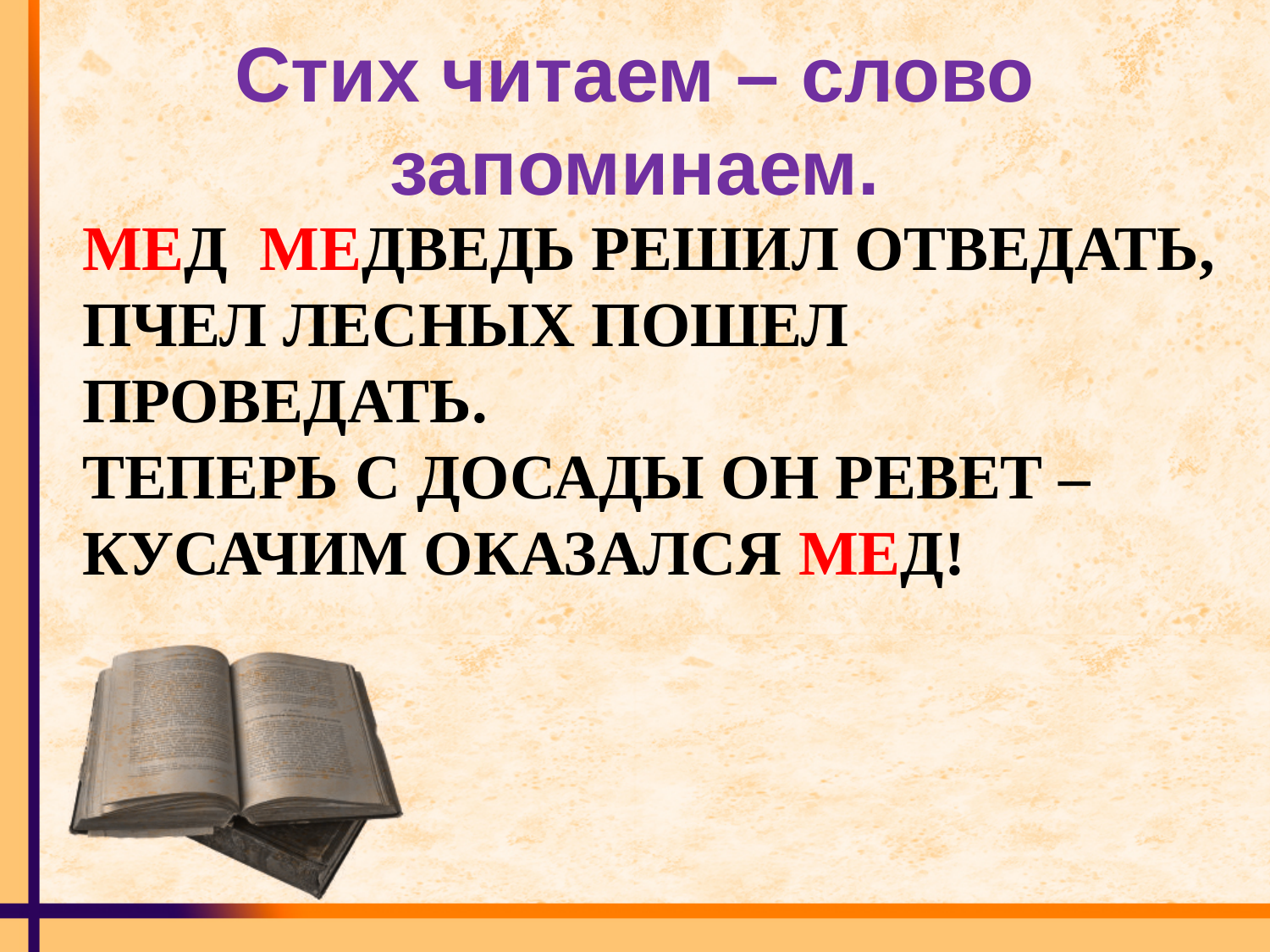

# Стих читаем – слово запоминаем.
МЕД  МЕДВЕДЬ РЕШИЛ ОТВЕДАТЬ,
ПЧЕЛ ЛЕСНЫХ ПОШЕЛ ПРОВЕДАТЬ.
ТЕПЕРЬ С ДОСАДЫ ОН РЕВЕТ –
КУСАЧИМ ОКАЗАЛСЯ МЕД!